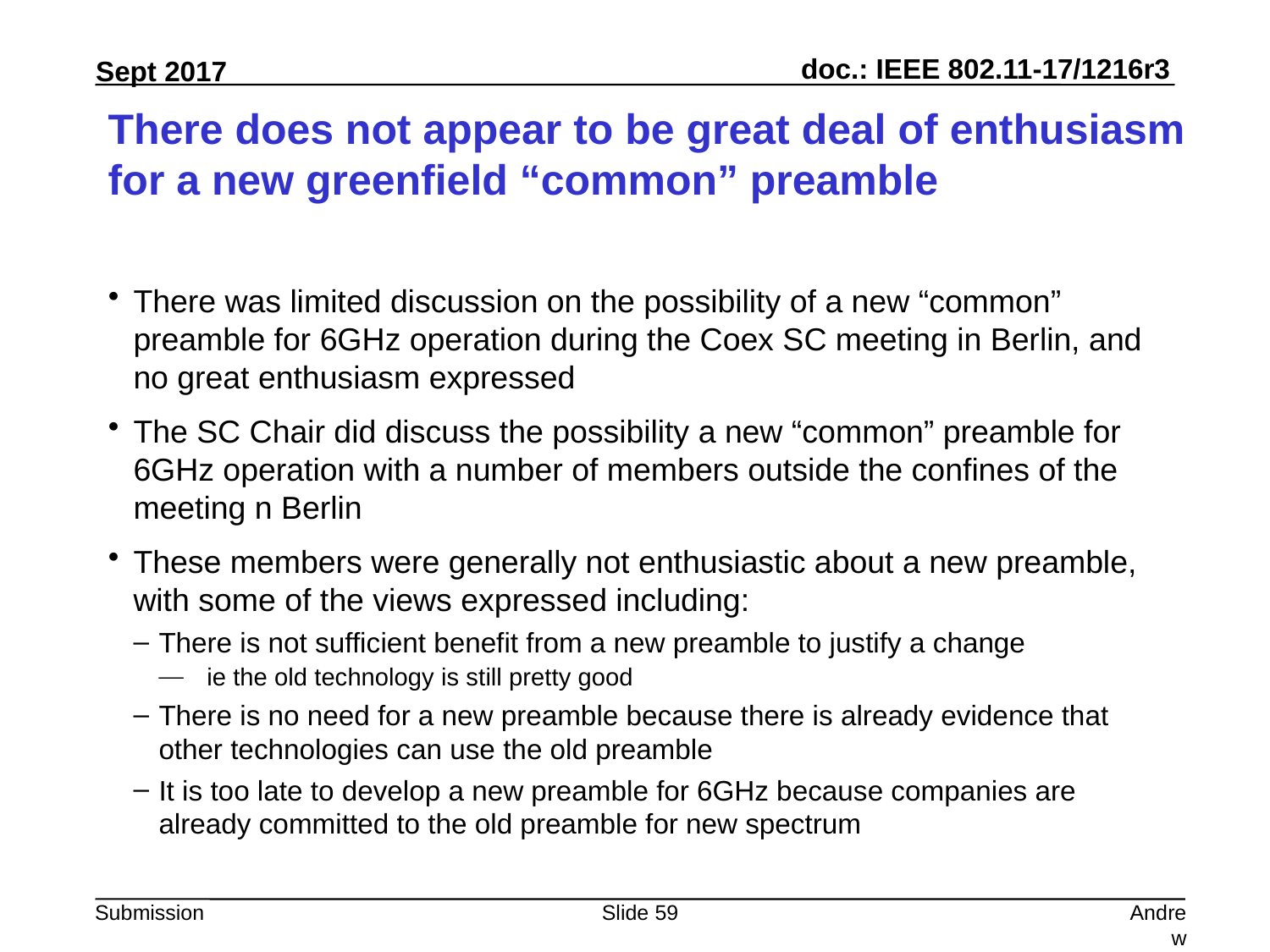

# There does not appear to be great deal of enthusiasm for a new greenfield “common” preamble
There was limited discussion on the possibility of a new “common” preamble for 6GHz operation during the Coex SC meeting in Berlin, and no great enthusiasm expressed
The SC Chair did discuss the possibility a new “common” preamble for 6GHz operation with a number of members outside the confines of the meeting n Berlin
These members were generally not enthusiastic about a new preamble, with some of the views expressed including:
There is not sufficient benefit from a new preamble to justify a change
ie the old technology is still pretty good
There is no need for a new preamble because there is already evidence that other technologies can use the old preamble
It is too late to develop a new preamble for 6GHz because companies are already committed to the old preamble for new spectrum
Slide 59
Andrew Myles, Cisco